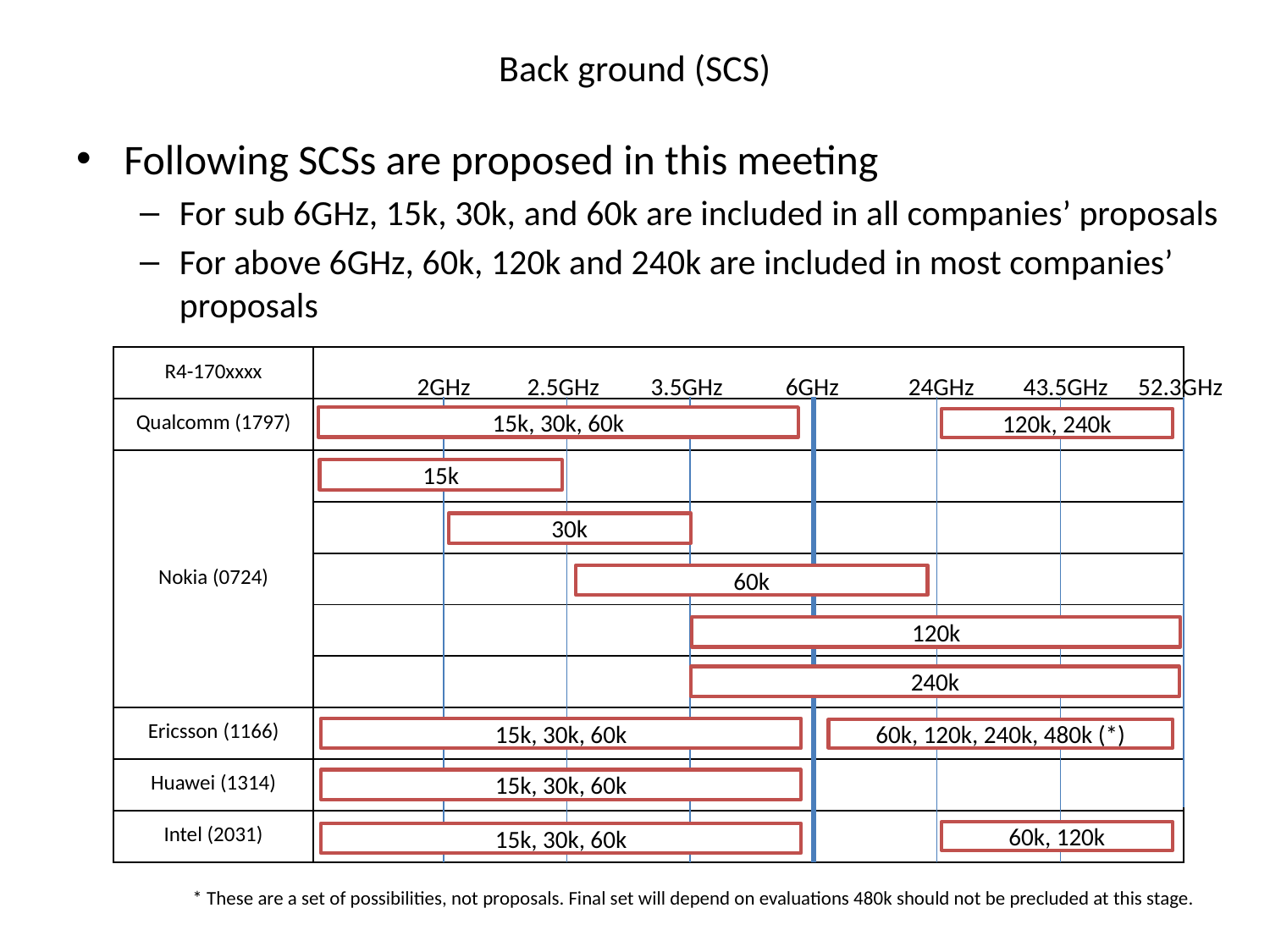

# Back ground (SCS)
Following SCSs are proposed in this meeting
For sub 6GHz, 15k, 30k, and 60k are included in all companies’ proposals
For above 6GHz, 60k, 120k and 240k are included in most companies’ proposals
| R4-170xxxx |  |
| --- | --- |
| Qualcomm (1797) |  |
| Nokia (0724) |  |
|  |  |
|  |  |
|  |  |
|  |  |
| Ericsson (1166) |  |
| Huawei (1314) |  |
| Intel (2031) |  |
2GHz
2.5GHz
3.5GHz
6GHz
24GHz
43.5GHz
52.3GHz
15k, 30k, 60k
120k, 240k
15k
30k
60k
120k
240k
15k, 30k, 60k
60k, 120k, 240k, 480k (*)
15k, 30k, 60k
60k, 120k
15k, 30k, 60k
* These are a set of possibilities, not proposals. Final set will depend on evaluations 480k should not be precluded at this stage.